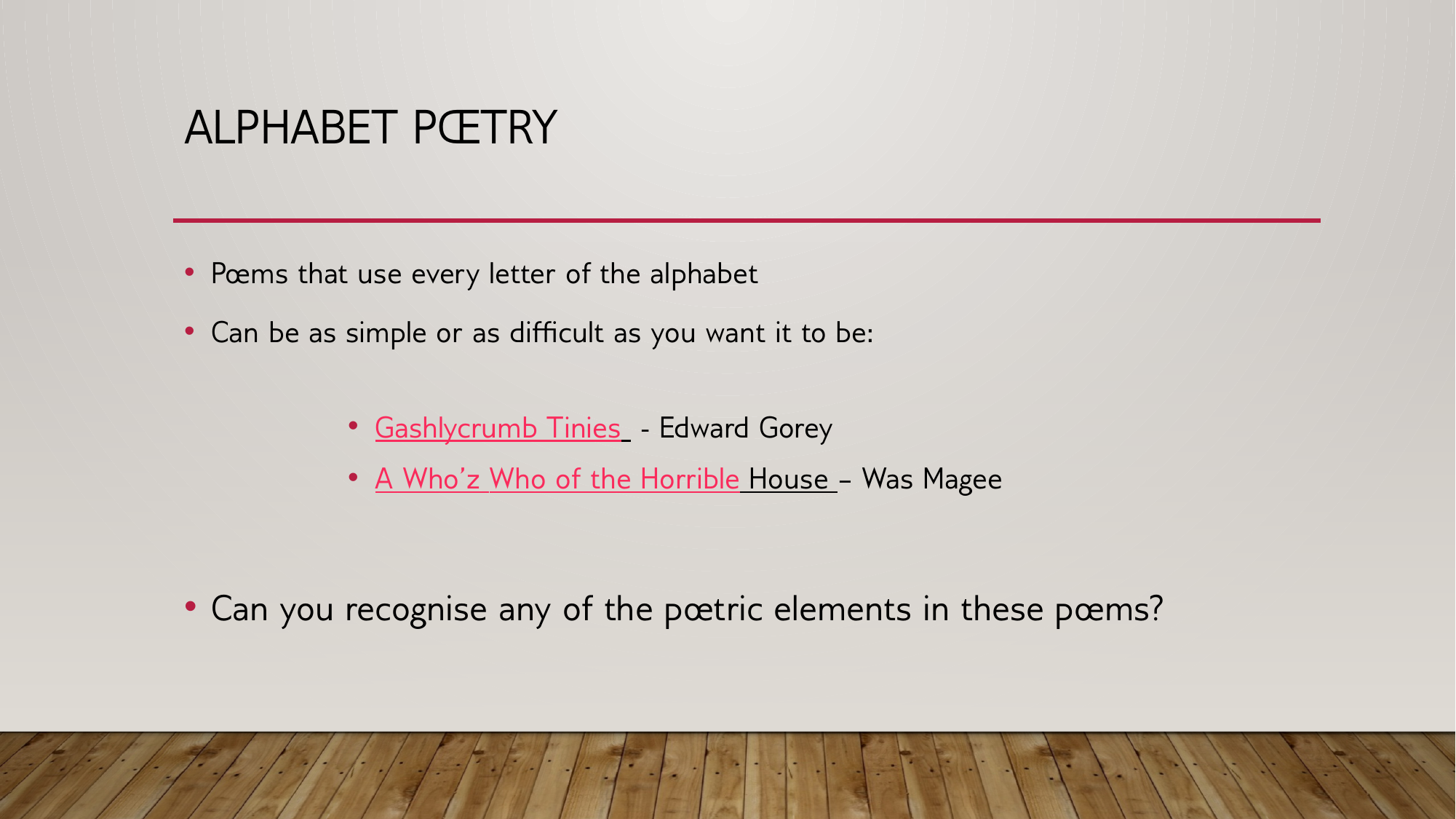

# Alphabet poetry
Poems that use every letter of the alphabet
Can be as simple or as difficult as you want it to be:
Gashlycrumb Tinies  - Edward Gorey
A Who’z Who of the Horrible House – Was Magee

Can you recognise any of the poetric elements in these poems?